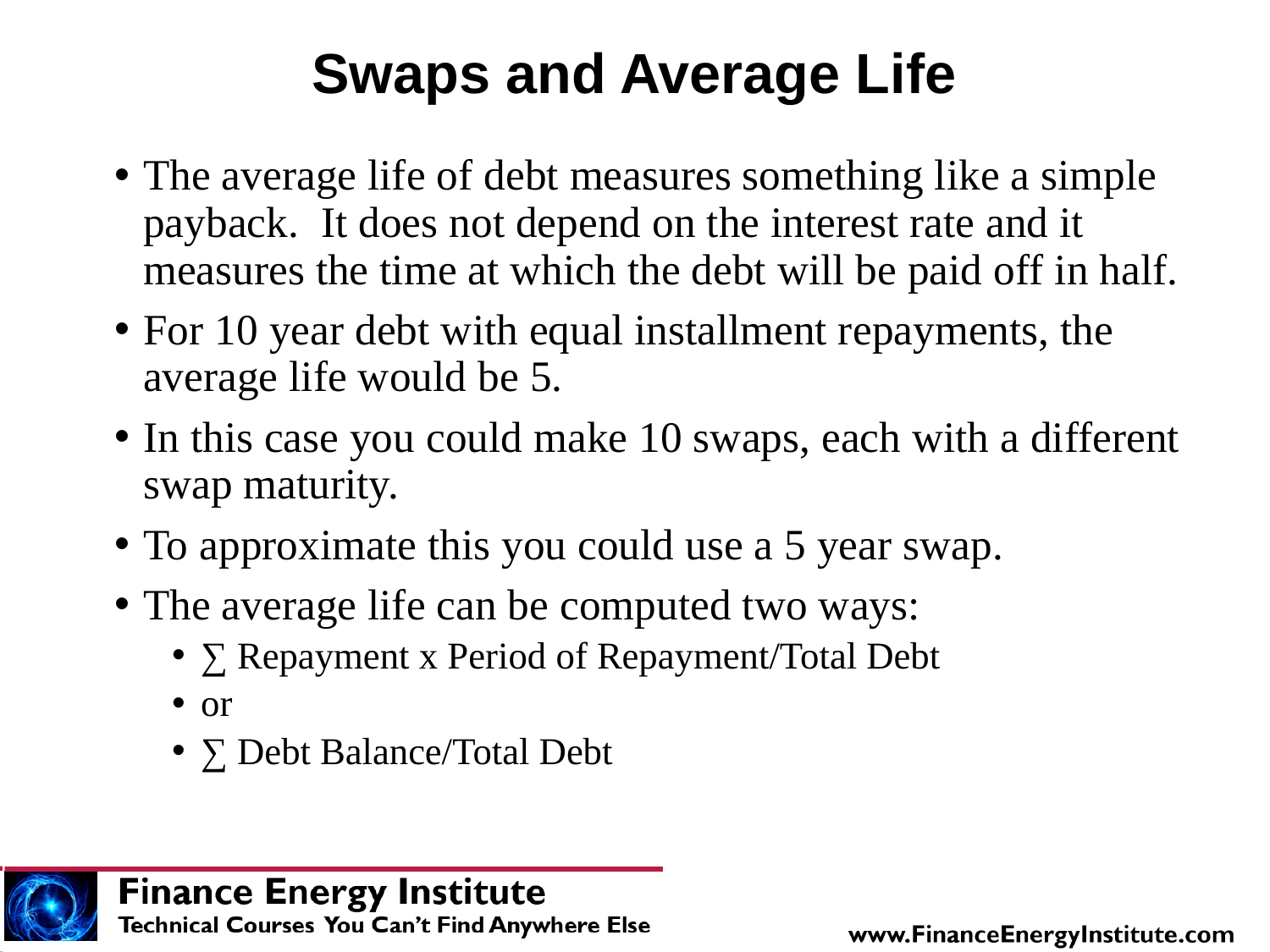

# Swaps and Average Life
The average life of debt measures something like a simple payback.  It does not depend on the interest rate and it measures the time at which the debt will be paid off in half.
For 10 year debt with equal installment repayments, the average life would be 5.
In this case you could make 10 swaps, each with a different swap maturity.
To approximate this you could use a 5 year swap.
The average life can be computed two ways:
∑ Repayment x Period of Repayment/Total Debt
or
∑ Debt Balance/Total Debt